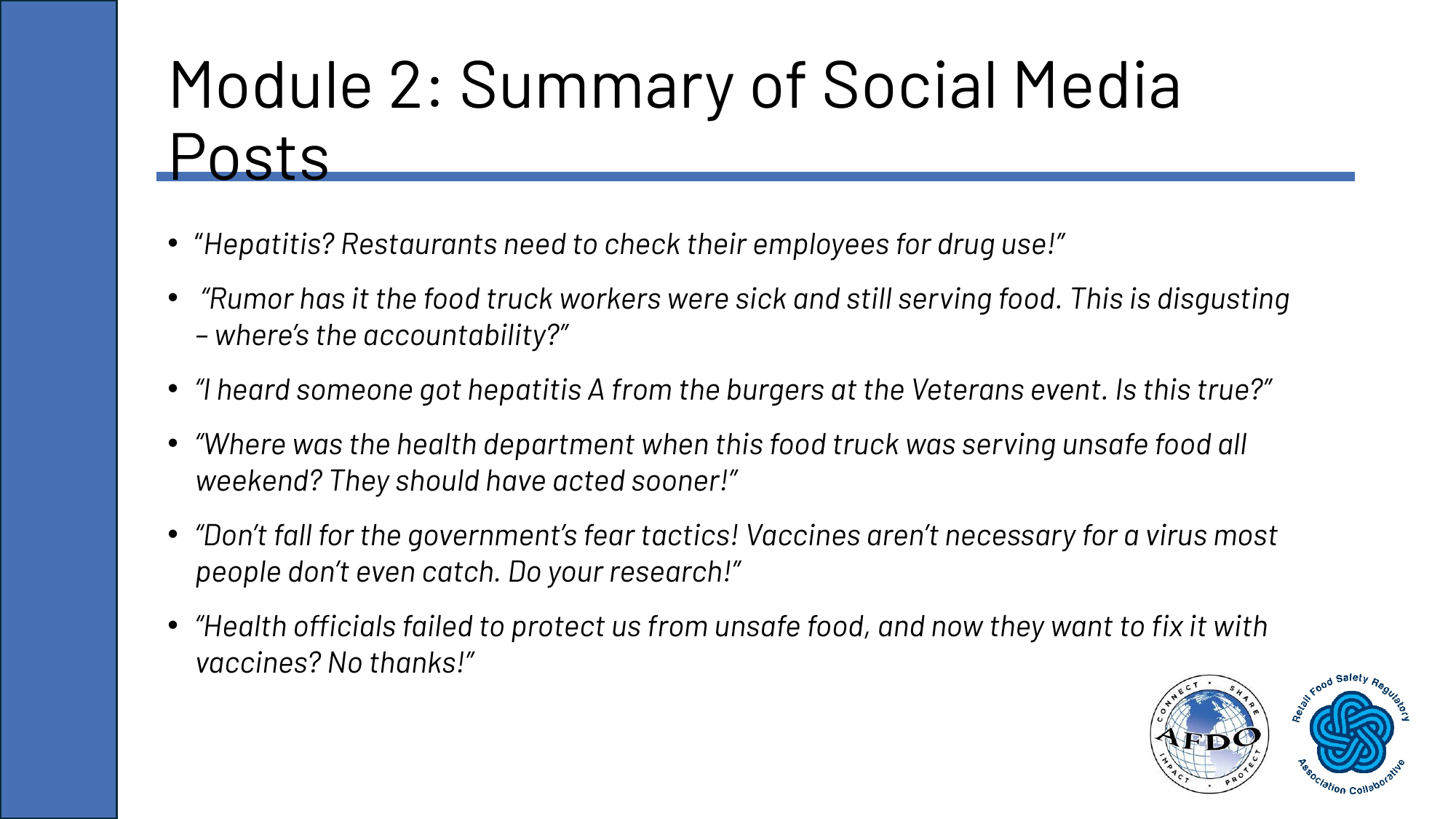

# Module 2: Summary of Social Media Posts
“Hepatitis? Restaurants need to check their employees for drug use!”
 “Rumor has it the food truck workers were sick and still serving food. This is disgusting – where’s the accountability?”
“I heard someone got hepatitis A from the burgers at the Veterans event. Is this true?”
“Where was the health department when this food truck was serving unsafe food all weekend? They should have acted sooner!”
“Don’t fall for the government’s fear tactics! Vaccines aren’t necessary for a virus most people don’t even catch. Do your research!”
“Health officials failed to protect us from unsafe food, and now they want to fix it with vaccines? No thanks!”